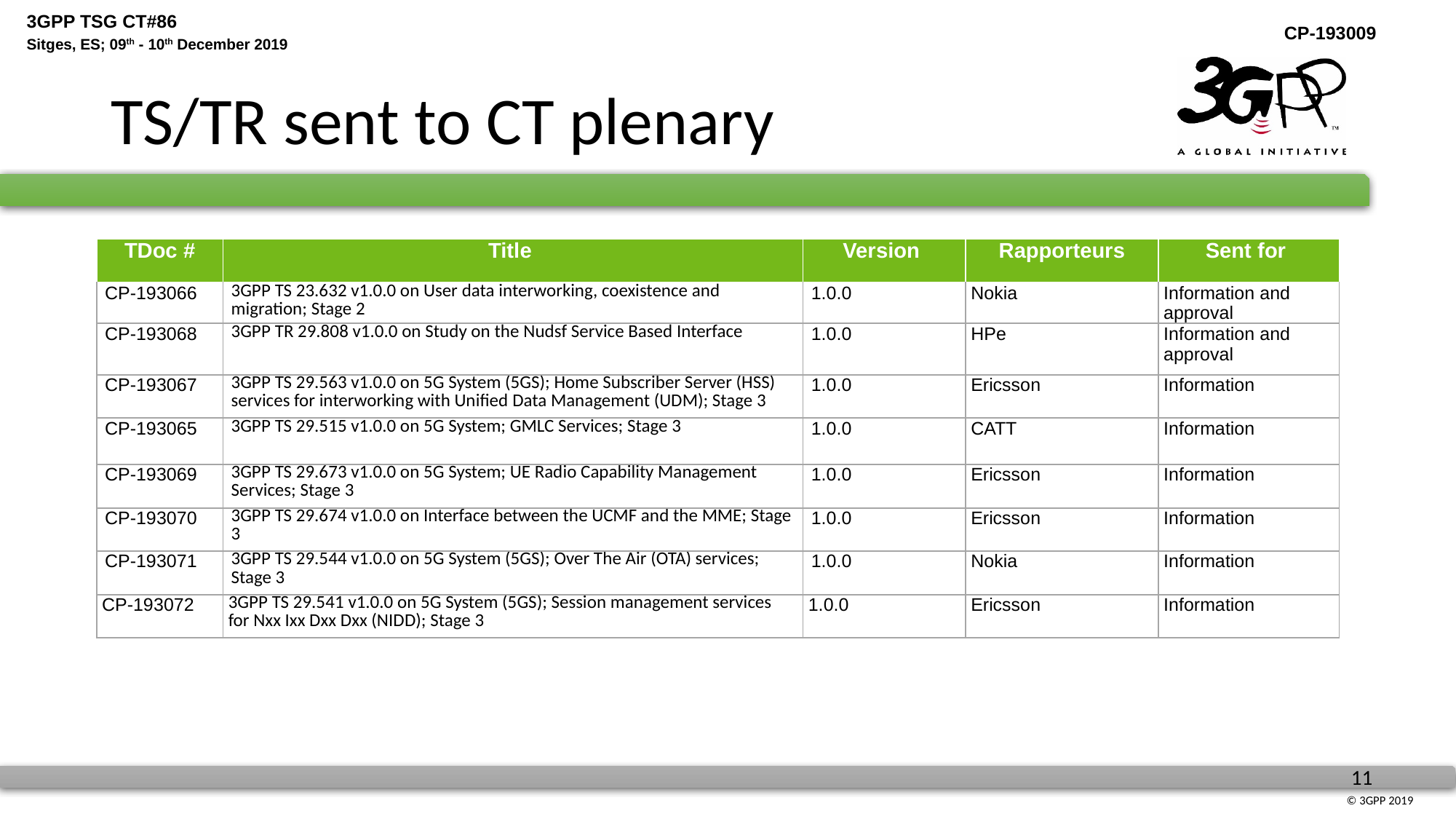

# TS/TR sent to CT plenary
| TDoc # | Title | Version | Rapporteurs | Sent for |
| --- | --- | --- | --- | --- |
| CP-193066 | 3GPP TS 23.632 v1.0.0 on User data interworking, coexistence and migration; Stage 2 | 1.0.0 | Nokia | Information and approval |
| CP-193068 | 3GPP TR 29.808 v1.0.0 on Study on the Nudsf Service Based Interface | 1.0.0 | HPe | Information and approval |
| CP-193067 | 3GPP TS 29.563 v1.0.0 on 5G System (5GS); Home Subscriber Server (HSS) services for interworking with Unified Data Management (UDM); Stage 3 | 1.0.0 | Ericsson | Information |
| CP-193065 | 3GPP TS 29.515 v1.0.0 on 5G System; GMLC Services; Stage 3 | 1.0.0 | CATT | Information |
| CP-193069 | 3GPP TS 29.673 v1.0.0 on 5G System; UE Radio Capability Management Services; Stage 3 | 1.0.0 | Ericsson | Information |
| CP-193070 | 3GPP TS 29.674 v1.0.0 on Interface between the UCMF and the MME; Stage 3 | 1.0.0 | Ericsson | Information |
| CP-193071 | 3GPP TS 29.544 v1.0.0 on 5G System (5GS); Over The Air (OTA) services; Stage 3 | 1.0.0 | Nokia | Information |
| CP-193072 | 3GPP TS 29.541 v1.0.0 on 5G System (5GS); Session management services for Nxx Ixx Dxx Dxx (NIDD); Stage 3 | 1.0.0 | Ericsson | Information |